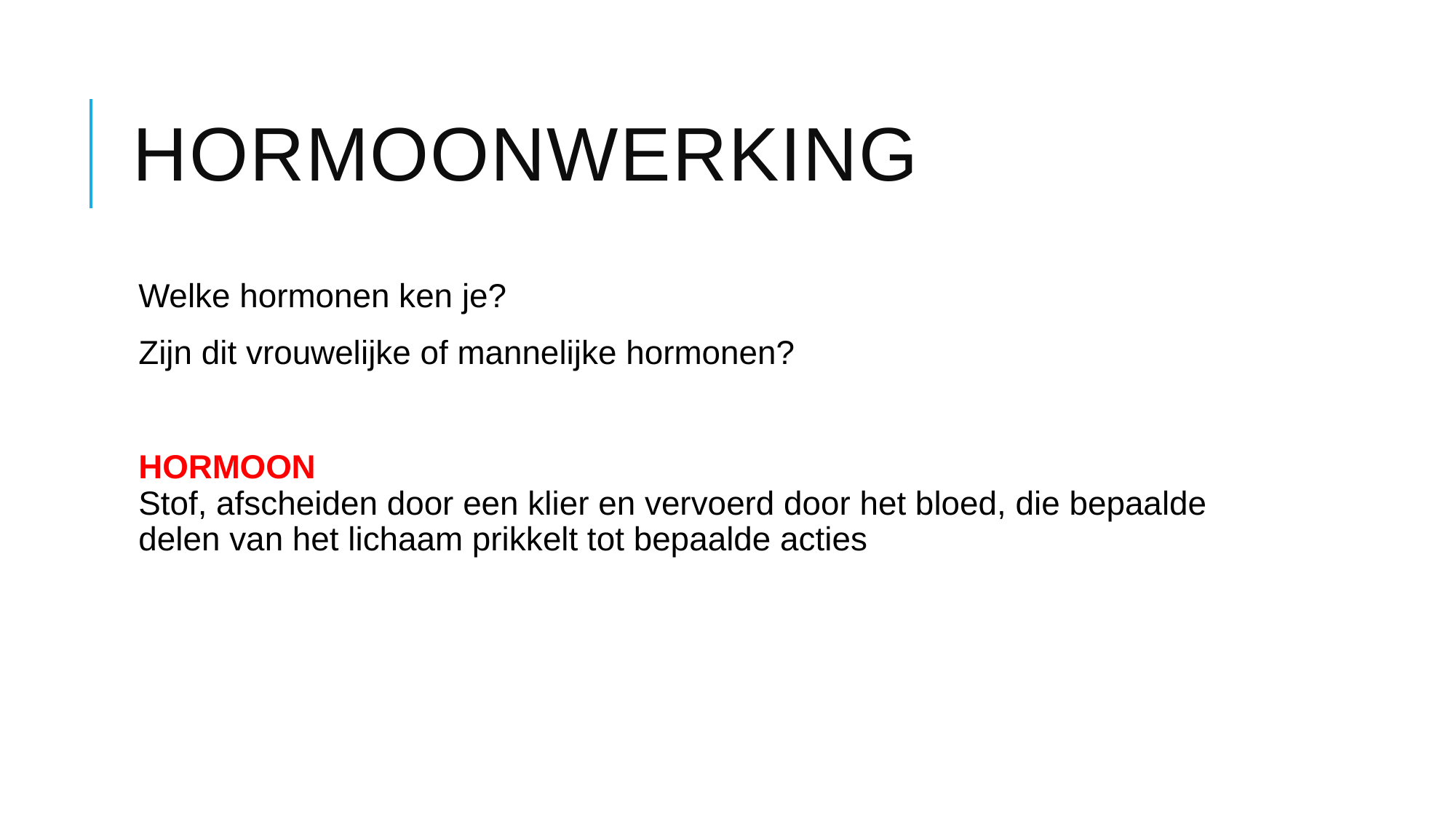

# Hormoonwerking
Welke hormonen ken je?
Zijn dit vrouwelijke of mannelijke hormonen?

HORMOON
Stof, afscheiden door een klier en vervoerd door het bloed, die bepaalde delen van het lichaam prikkelt tot bepaalde acties